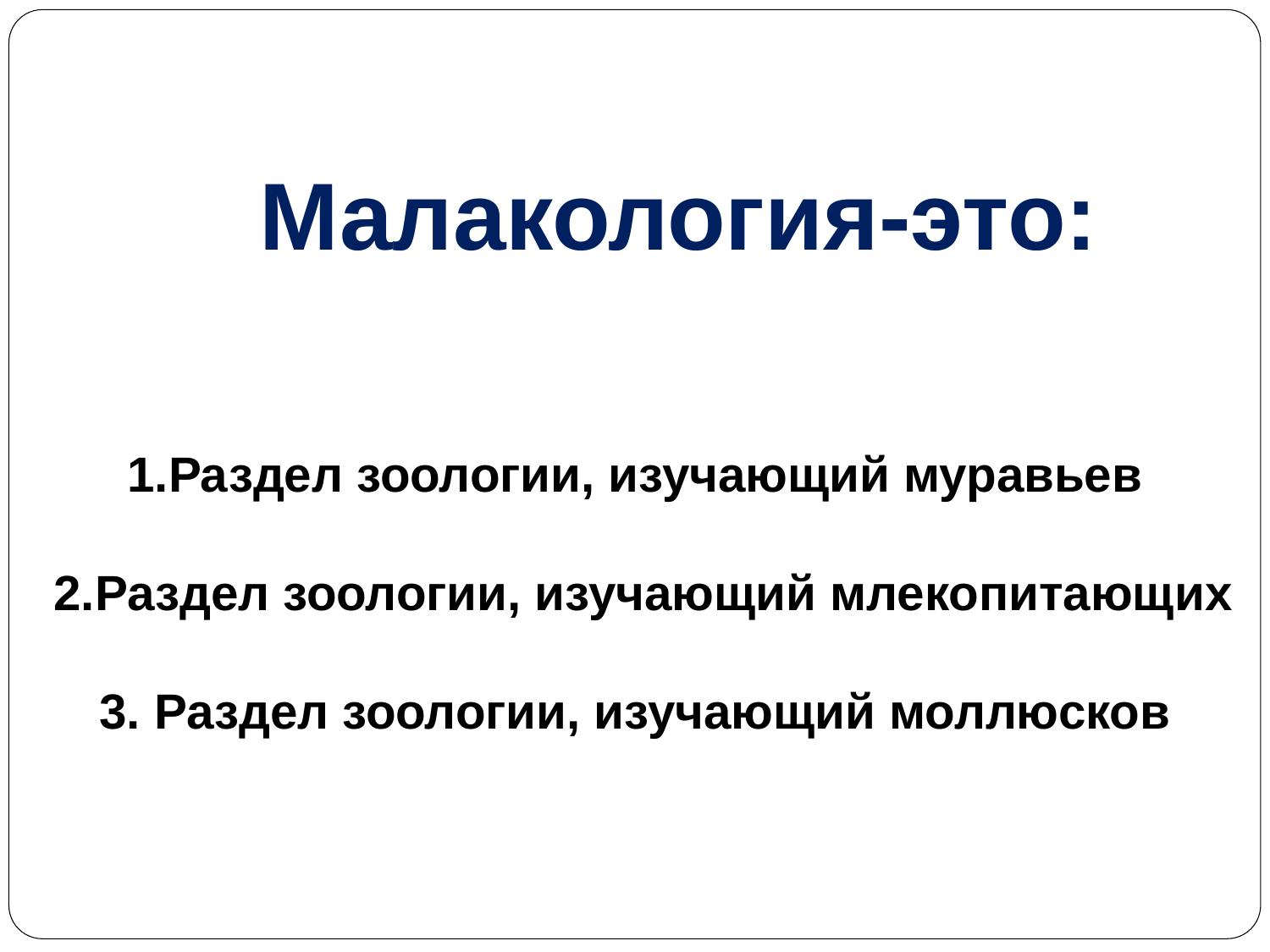

Малакология-это:
1.Раздел зоологии, изучающий муравьев
   2.Раздел зоологии, изучающий млекопитающих
3. Раздел зоологии, изучающий моллюсков